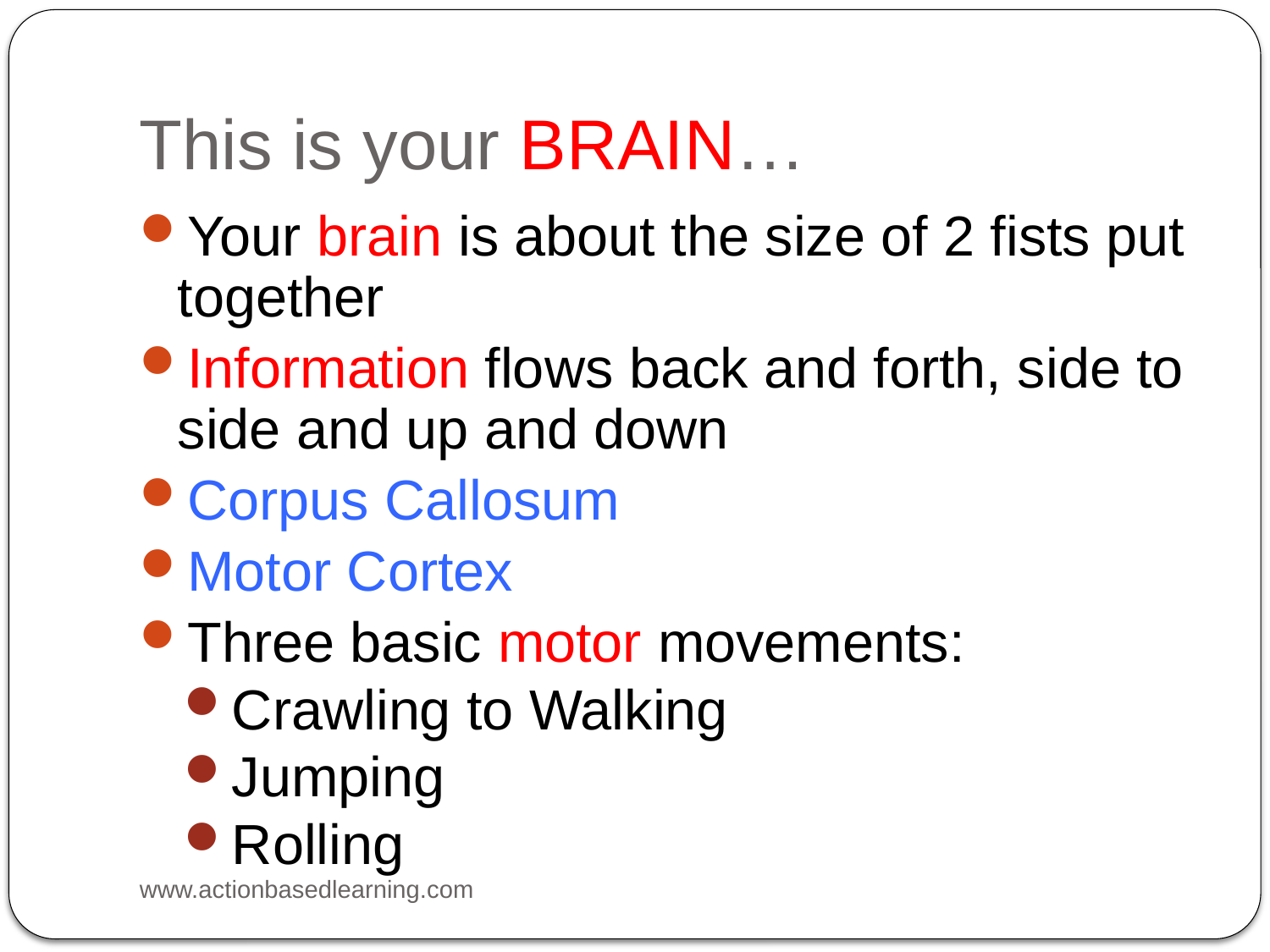

# This is your BRAIN…
Your brain is about the size of 2 fists put together
Information flows back and forth, side to side and up and down
Corpus Callosum
Motor Cortex
Three basic motor movements:
Crawling to Walking
Jumping
Rolling

www.actionbasedlearning.com